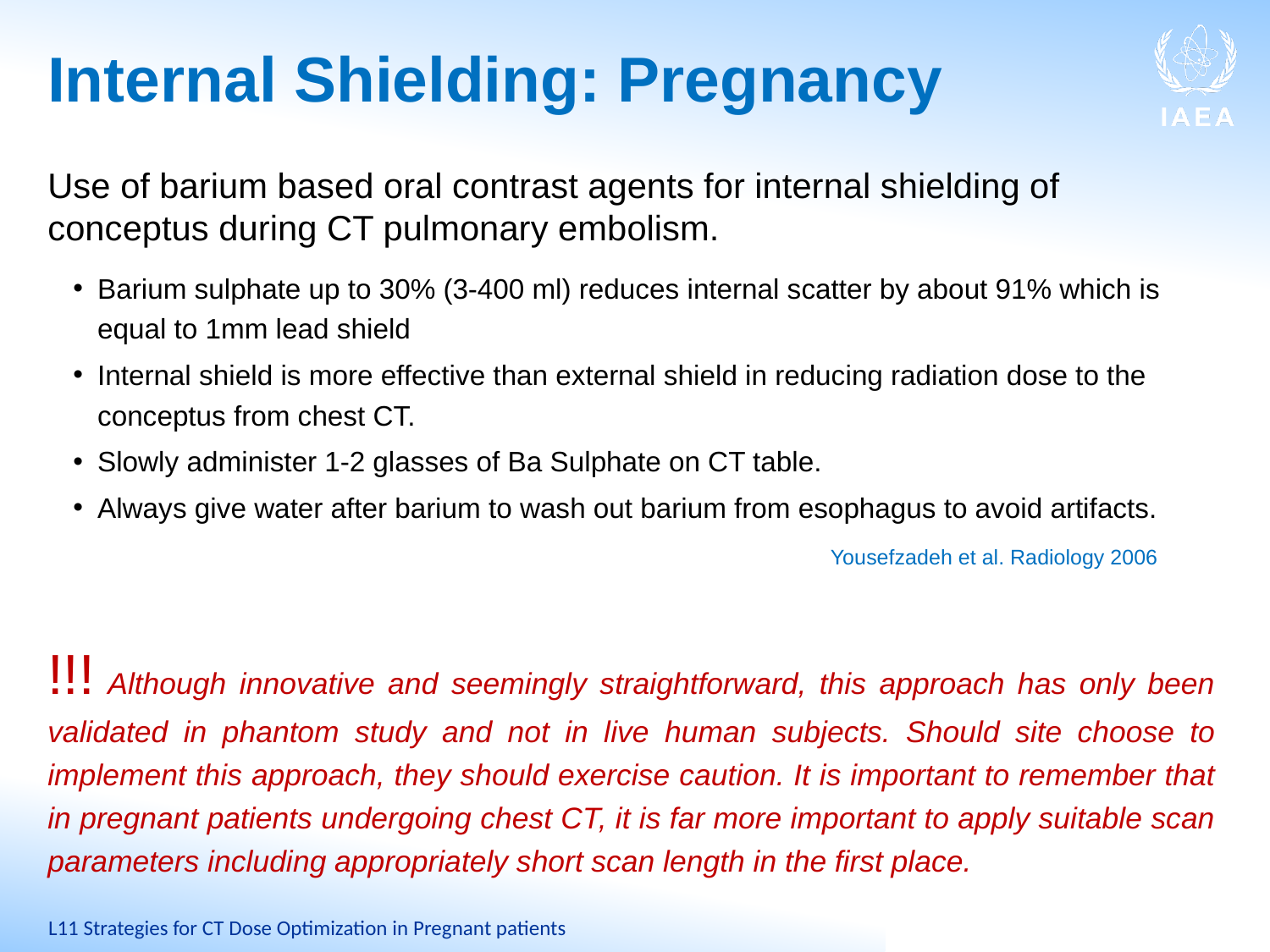

# Internal Shielding: Pregnancy
Use of barium based oral contrast agents for internal shielding of conceptus during CT pulmonary embolism.
Barium sulphate up to 30% (3-400 ml) reduces internal scatter by about 91% which is equal to 1mm lead shield
Internal shield is more effective than external shield in reducing radiation dose to the conceptus from chest CT.
Slowly administer 1-2 glasses of Ba Sulphate on CT table.
Always give water after barium to wash out barium from esophagus to avoid artifacts.
					           Yousefzadeh et al. Radiology 2006

!!! Although innovative and seemingly straightforward, this approach has only been validated in phantom study and not in live human subjects. Should site choose to implement this approach, they should exercise caution. It is important to remember that in pregnant patients undergoing chest CT, it is far more important to apply suitable scan parameters including appropriately short scan length in the first place.